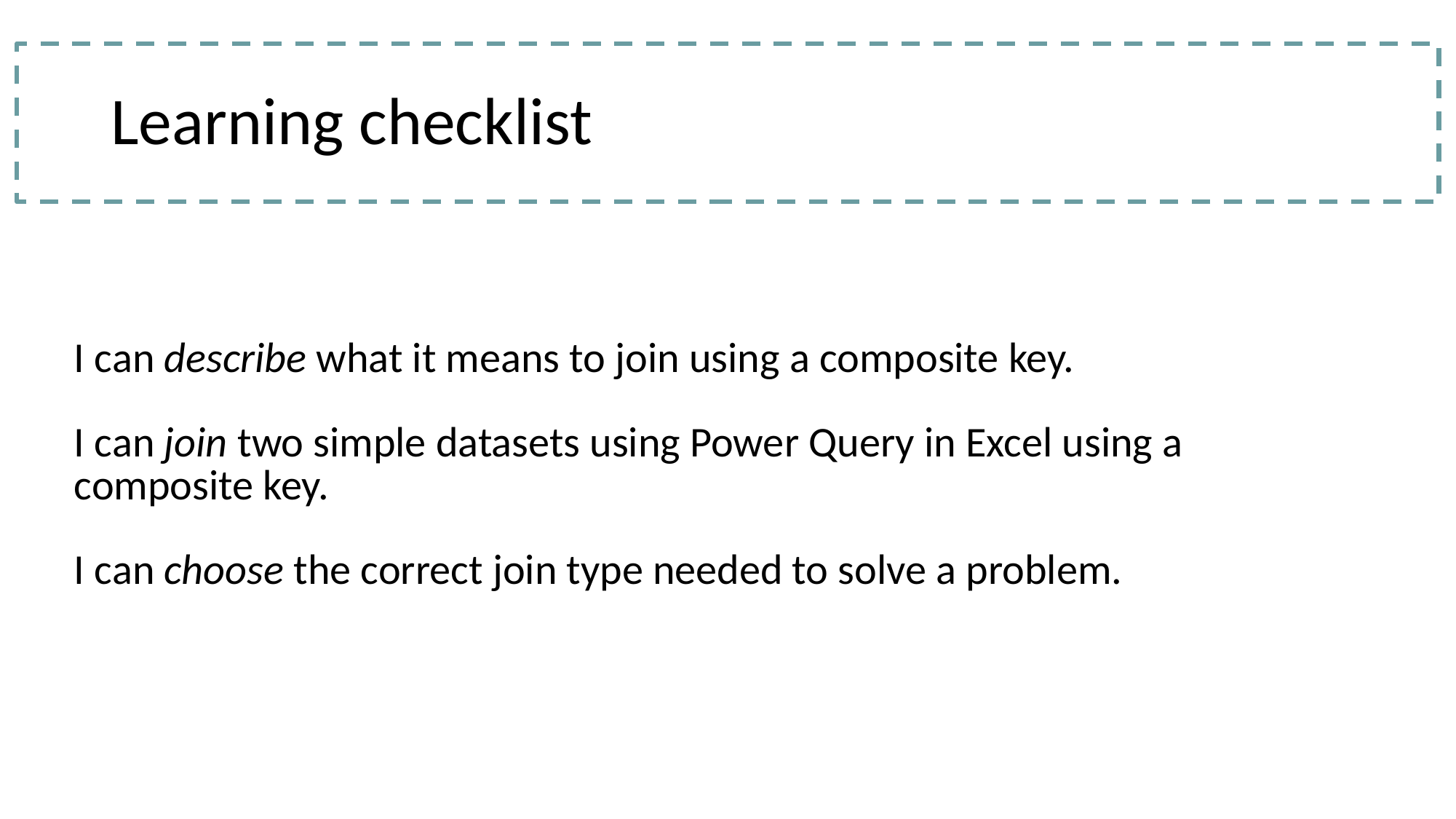

# Learning checklist
| I can describe what it means to join using a composite key. I can join two simple datasets using Power Query in Excel using a composite key. I can choose the correct join type needed to solve a problem. |
| --- |